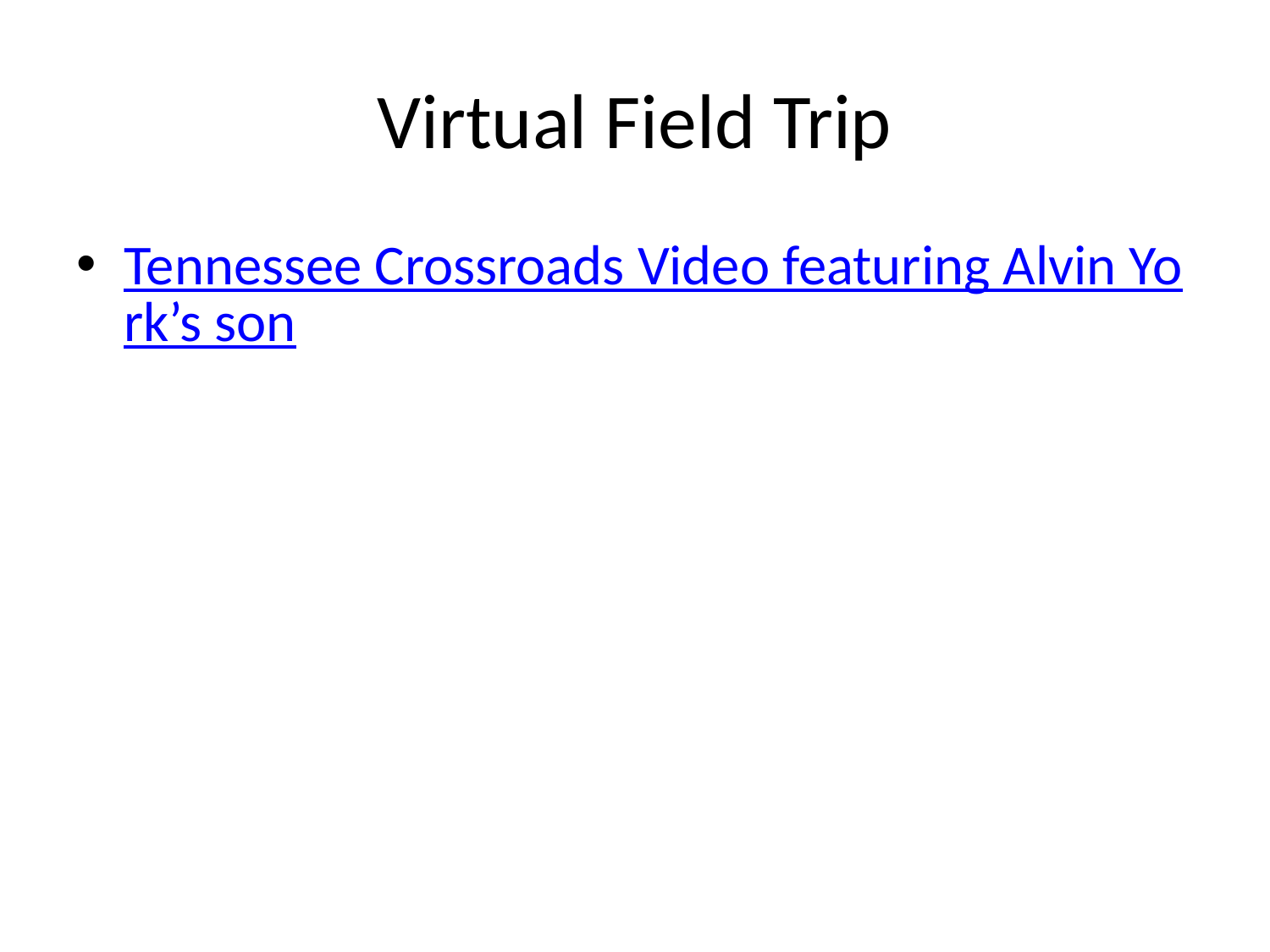

# Virtual Field Trip
Tennessee Crossroads Video featuring Alvin York’s son